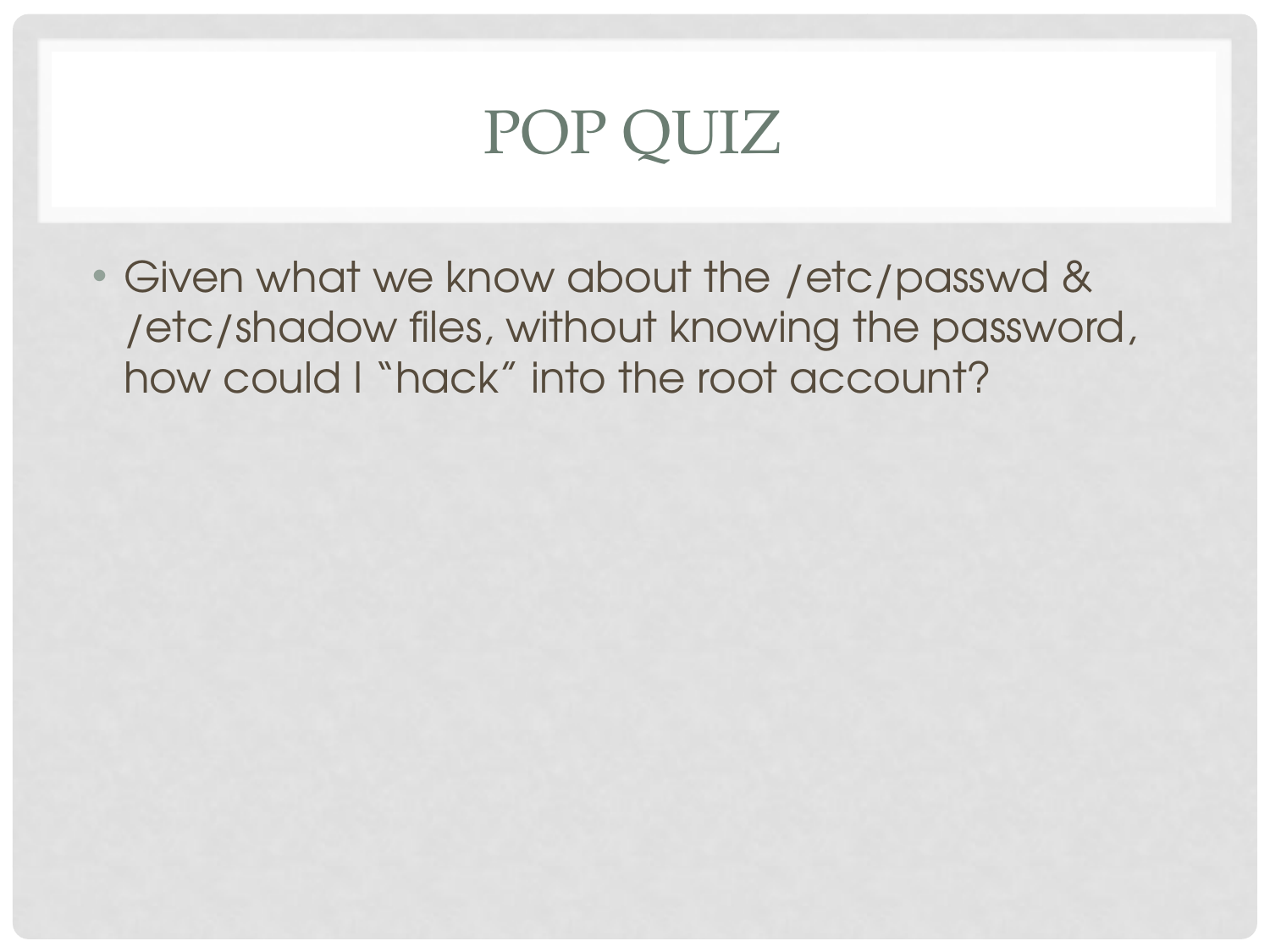

# Pop quiz
Given what we know about the /etc/passwd & /etc/shadow files, without knowing the password, how could I “hack” into the root account?